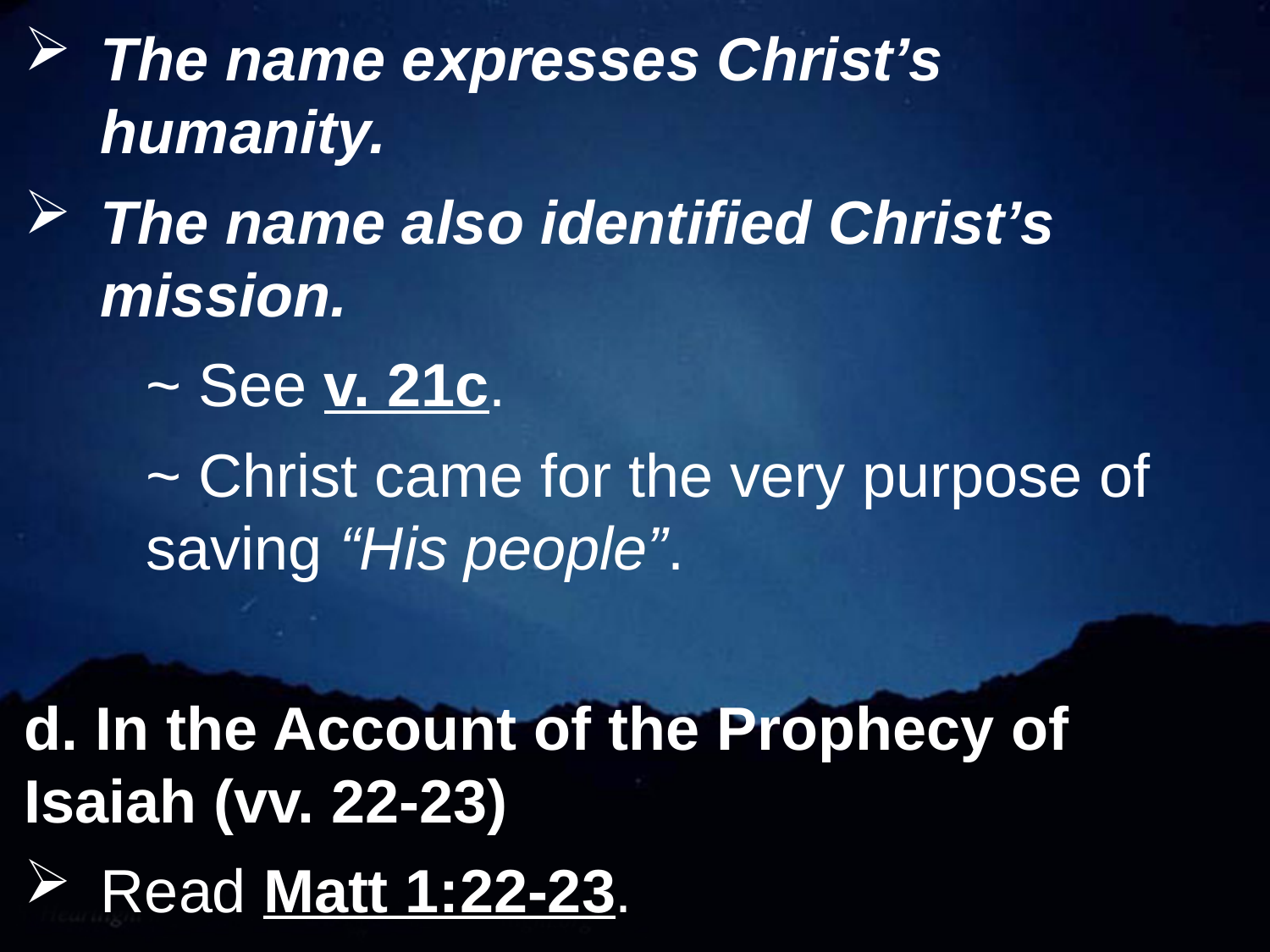

The name expresses Christ’s humanity.
The name also identified Christ’s mission.
		~ See v. 21c.
		~ Christ came for the very purpose of 					saving “His people”.

d. In the Account of the Prophecy of 			Isaiah (vv. 22-23)
Read Matt 1:22-23.